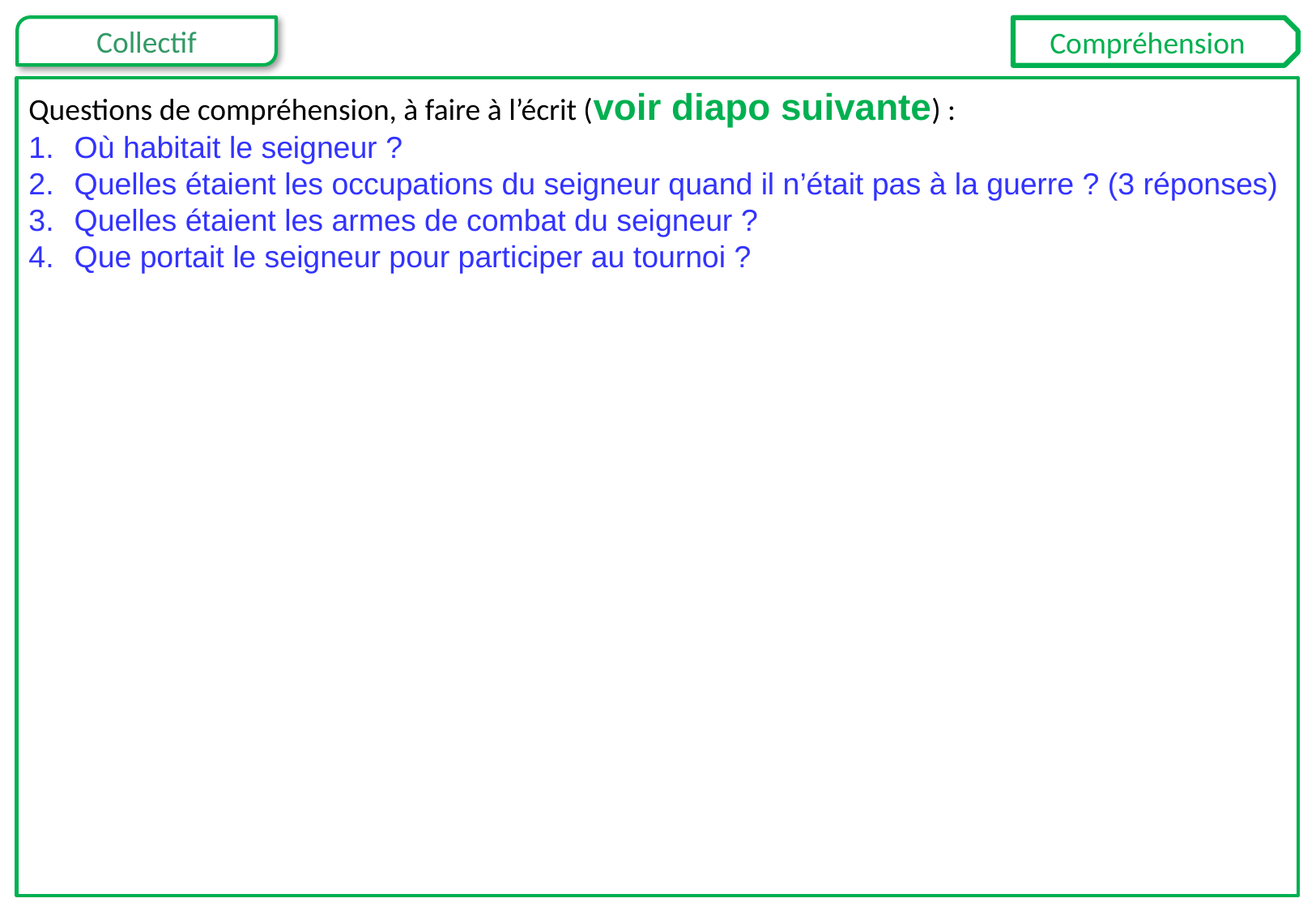

Compréhension
Questions de compréhension, à faire à l’écrit (voir diapo suivante) :
Où habitait le seigneur ?
Quelles étaient les occupations du seigneur quand il n’était pas à la guerre ? (3 réponses)
Quelles étaient les armes de combat du seigneur ?
Que portait le seigneur pour participer au tournoi ?